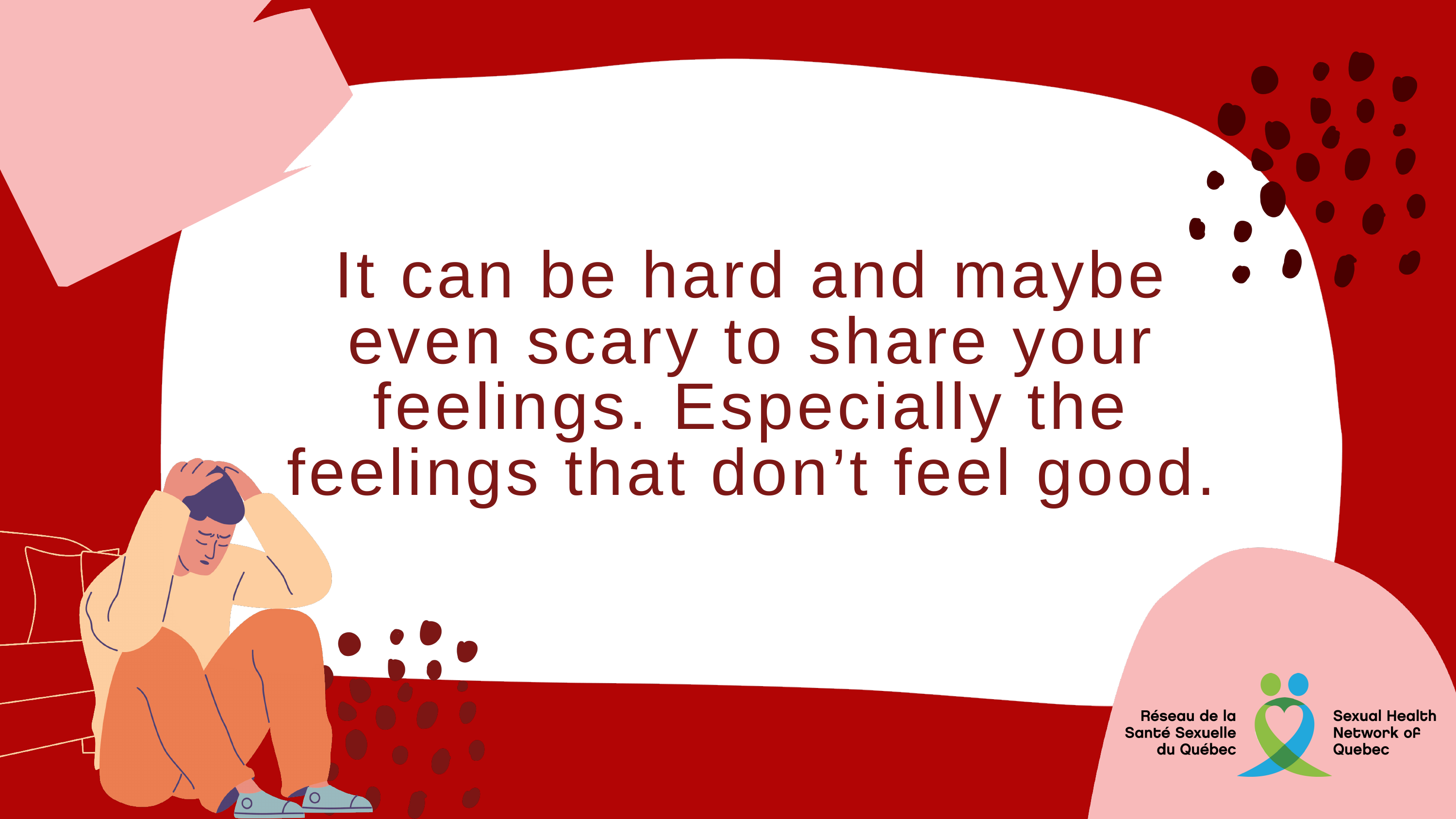

It can be hard and maybe even scary to share your feelings. Especially the feelings that don’t feel good.